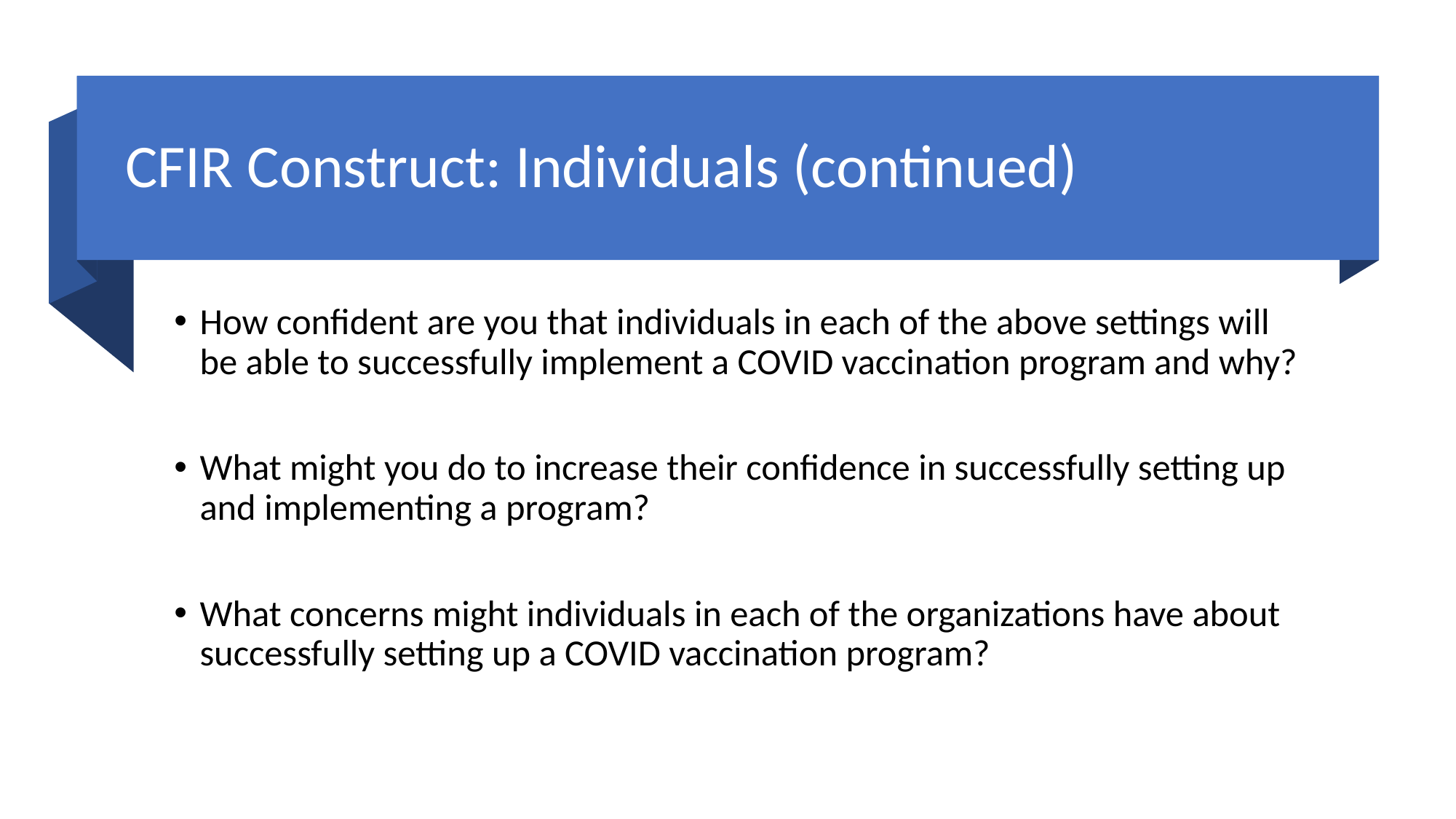

# CFIR Construct: Individuals (continued)

How confident are you that individuals in each of the above settings will be able to successfully implement a COVID vaccination program and why?

What might you do to increase their confidence in successfully setting up and implementing a program?

What concerns might individuals in each of the organizations have about successfully setting up a COVID vaccination program?